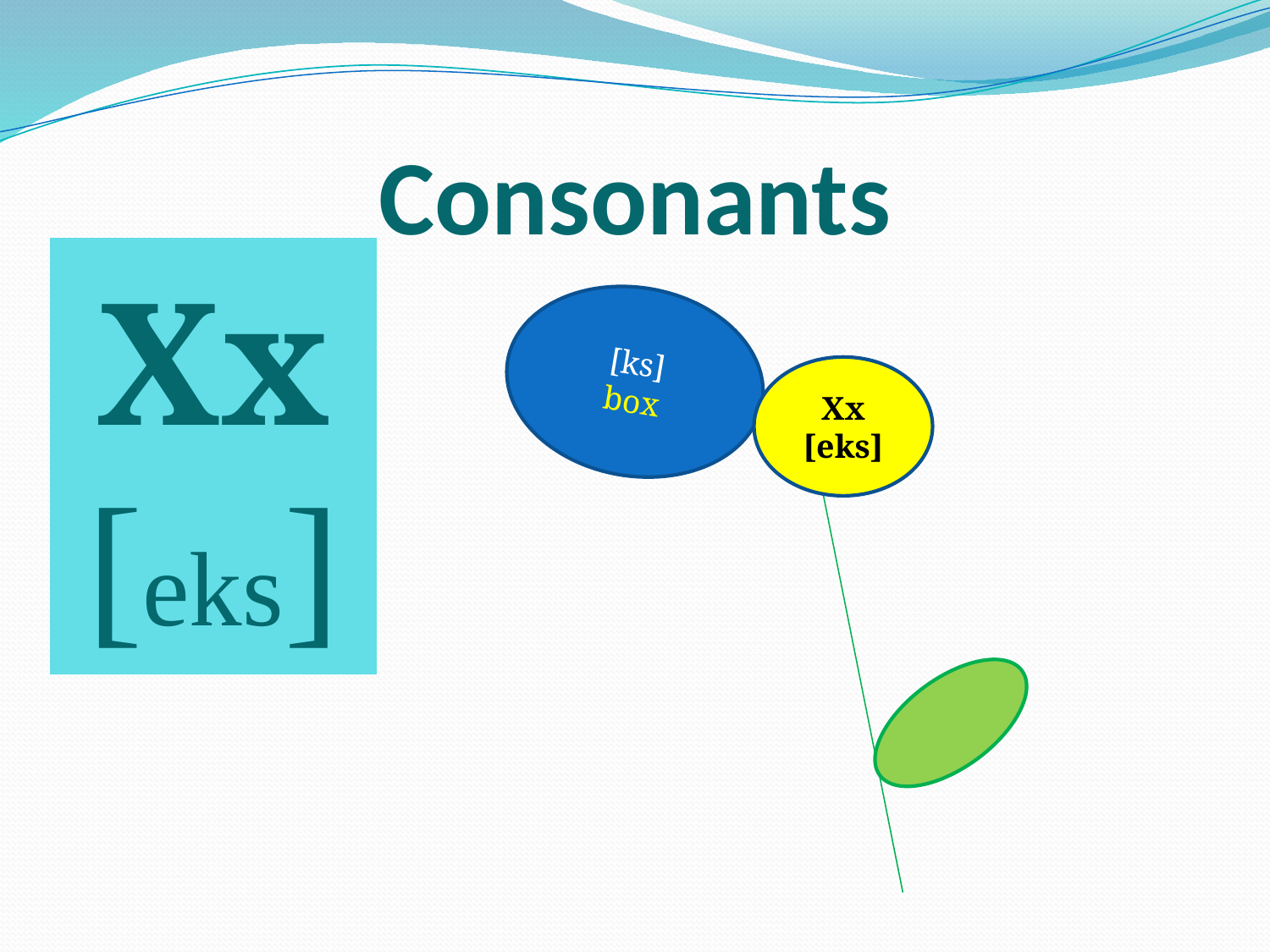

# Consonants
| Xx [eks] |
| --- |
[ks]
box
Xx
[eks]